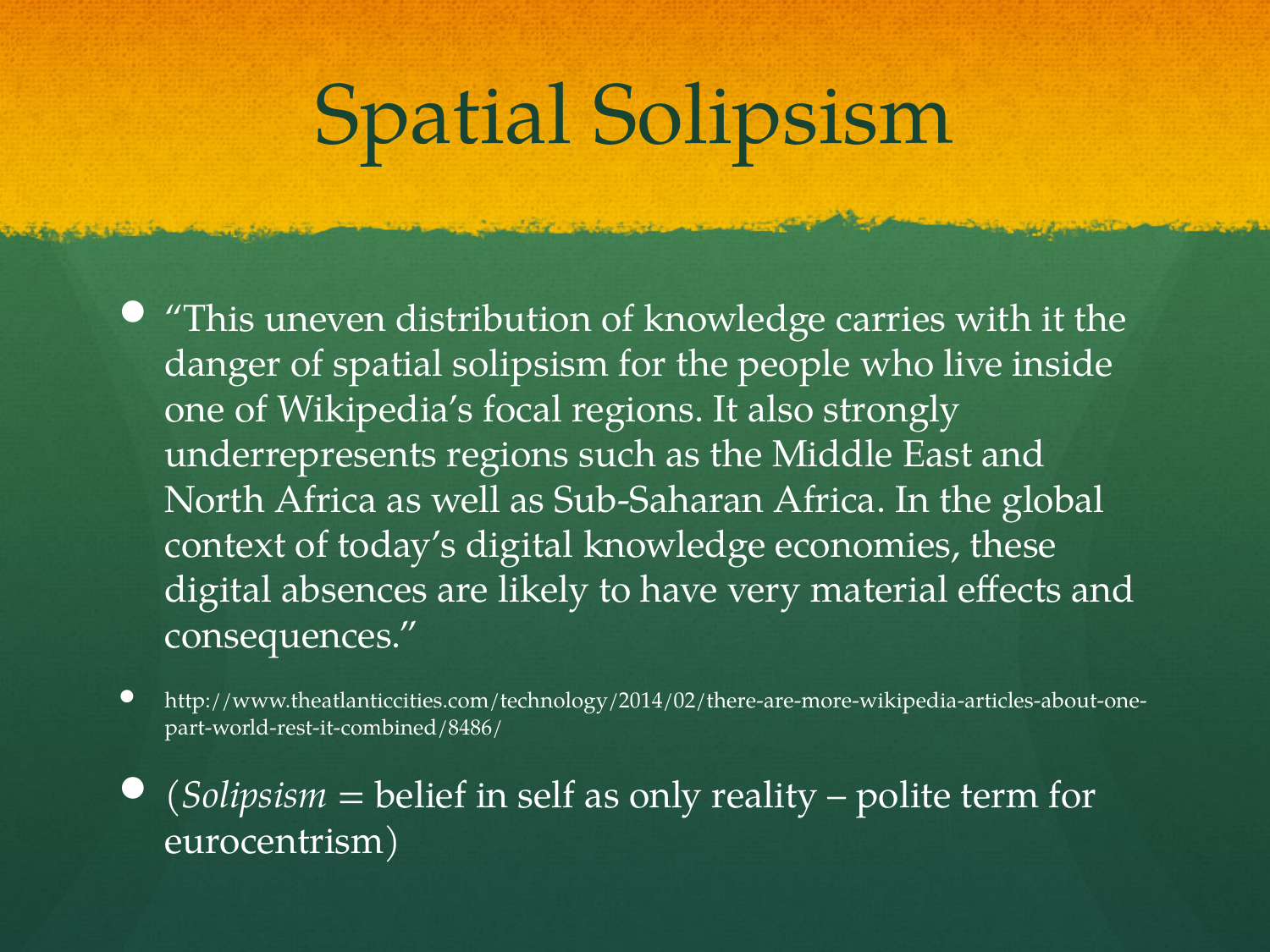

# Spatial Solipsism
“This uneven distribution of knowledge carries with it the danger of spatial solipsism for the people who live inside one of Wikipedia’s focal regions. It also strongly underrepresents regions such as the Middle East and North Africa as well as Sub-Saharan Africa. In the global context of today’s digital knowledge economies, these digital absences are likely to have very material effects and consequences.”
http://www.theatlanticcities.com/technology/2014/02/there-are-more-wikipedia-articles-about-one-part-world-rest-it-combined/8486/
(Solipsism = belief in self as only reality – polite term for eurocentrism)